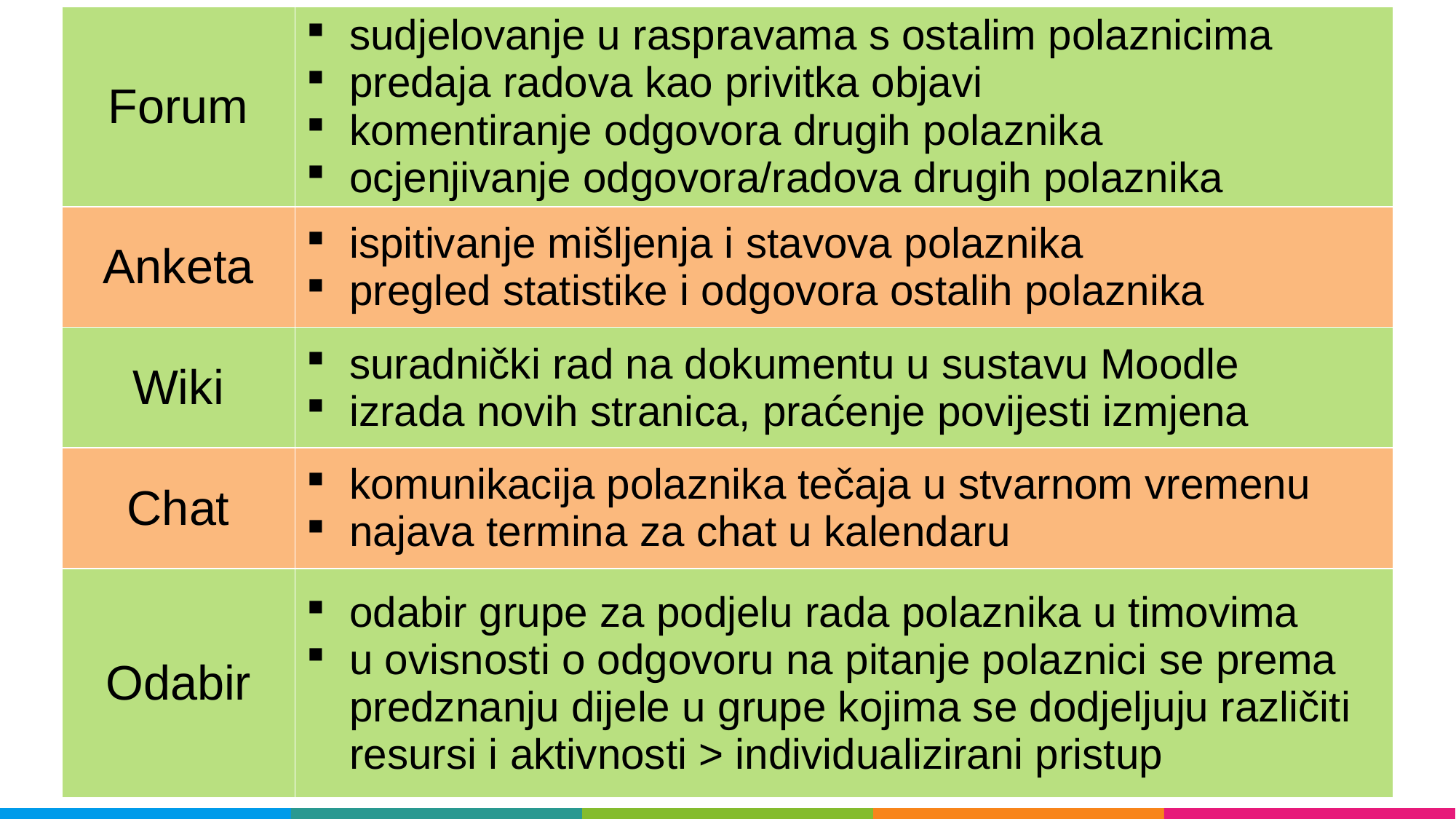

| Forum | sudjelovanje u raspravama s ostalim polaznicima predaja radova kao privitka objavi komentiranje odgovora drugih polaznika ocjenjivanje odgovora/radova drugih polaznika |
| --- | --- |
| Anketa | ispitivanje mišljenja i stavova polaznika pregled statistike i odgovora ostalih polaznika |
| Wiki | suradnički rad na dokumentu u sustavu Moodle izrada novih stranica, praćenje povijesti izmjena |
| Chat | komunikacija polaznika tečaja u stvarnom vremenu najava termina za chat u kalendaru |
| Odabir | odabir grupe za podjelu rada polaznika u timovima u ovisnosti o odgovoru na pitanje polaznici se prema predznanju dijele u grupe kojima se dodjeljuju različiti resursi i aktivnosti > individualizirani pristup |